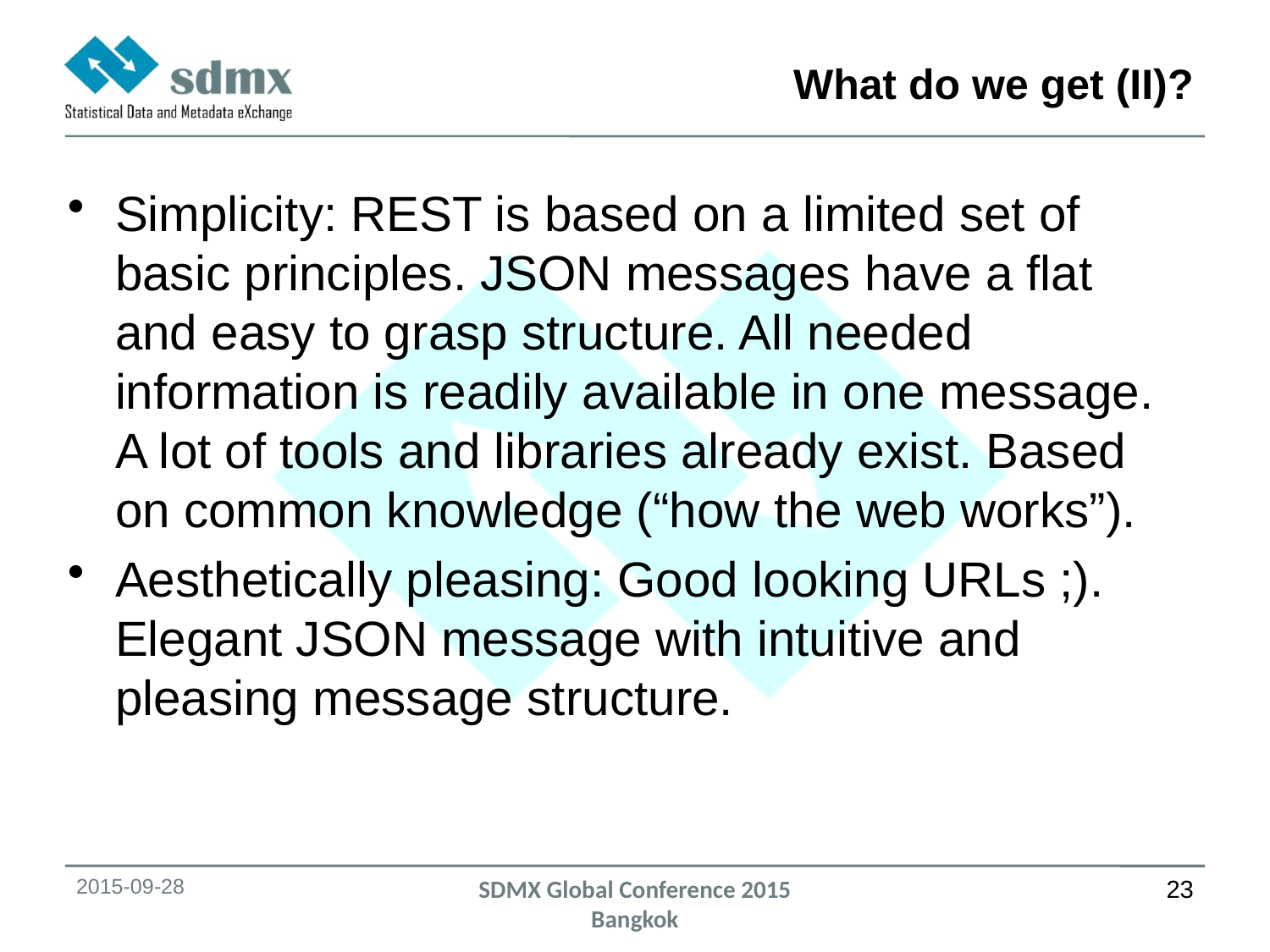

# What do we get (II)?
Simplicity: REST is based on a limited set of basic principles. JSON messages have a flat and easy to grasp structure. All needed information is readily available in one message. A lot of tools and libraries already exist. Based on common knowledge (“how the web works”).
Aesthetically pleasing: Good looking URLs ;). Elegant JSON message with intuitive and pleasing message structure.

2015-09-28
SDMX Global Conference 2015
Bangkok
23